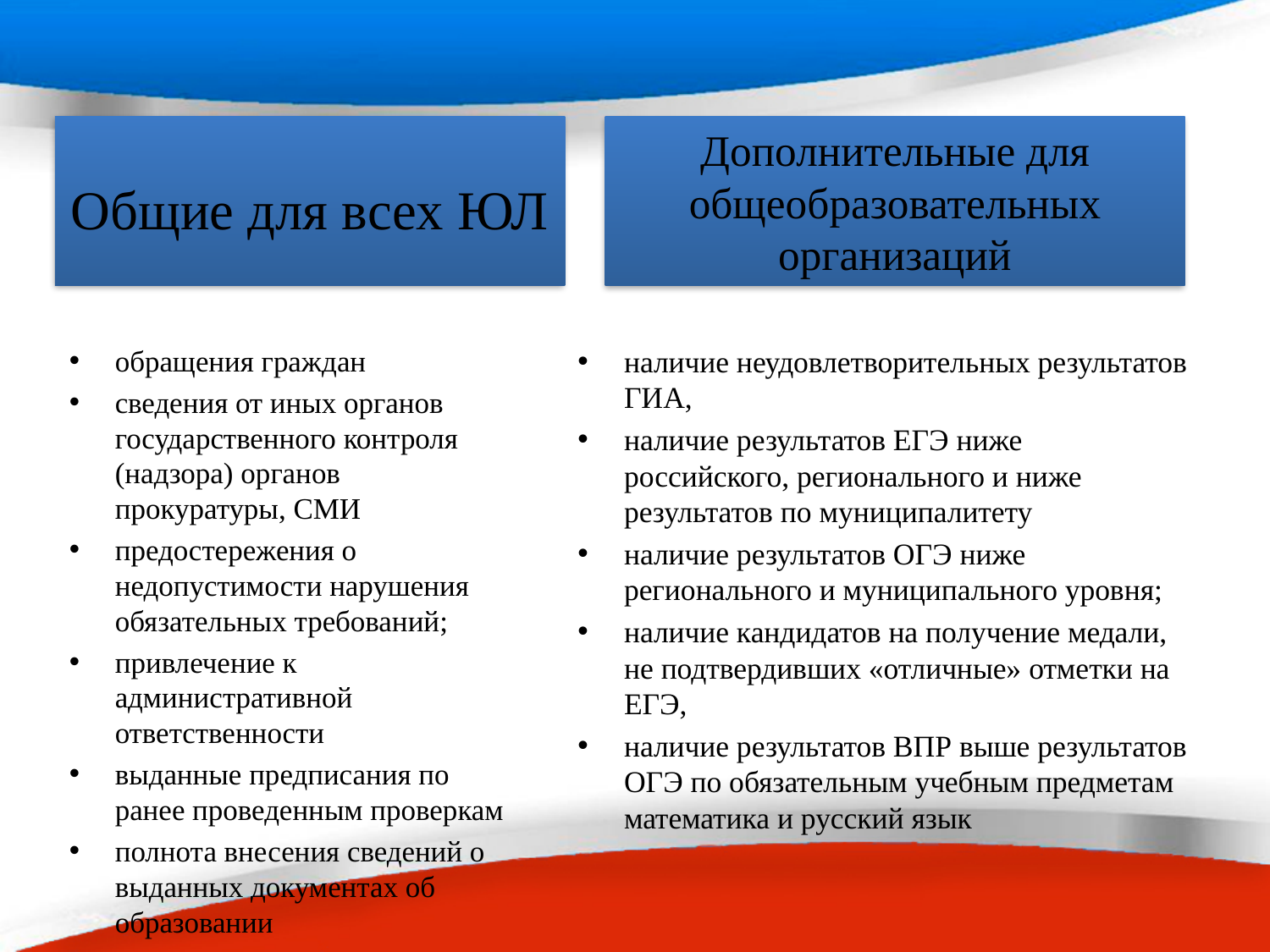

Общие для всех ЮЛ

Дополнительные для общеобразовательных организаций

обращения граждан
сведения от иных органов государственного контроля (надзора) органов прокуратуры, СМИ
предостережения о недопустимости нарушения обязательных требований;
привлечение к административной ответственности
выданные предписания по ранее проведенным проверкам
полнота внесения сведений о выданных документах об образовании
наличие неудовлетворительных результатов ГИА,
наличие результатов ЕГЭ ниже российского, регионального и ниже  результатов по муниципалитету
наличие результатов ОГЭ ниже регионального и муниципального уровня;
наличие кандидатов на получение медали, не подтвердивших «отличные» отметки на ЕГЭ,
наличие результатов ВПР выше результатов ОГЭ по обязательным учебным предметам математика и русский язык